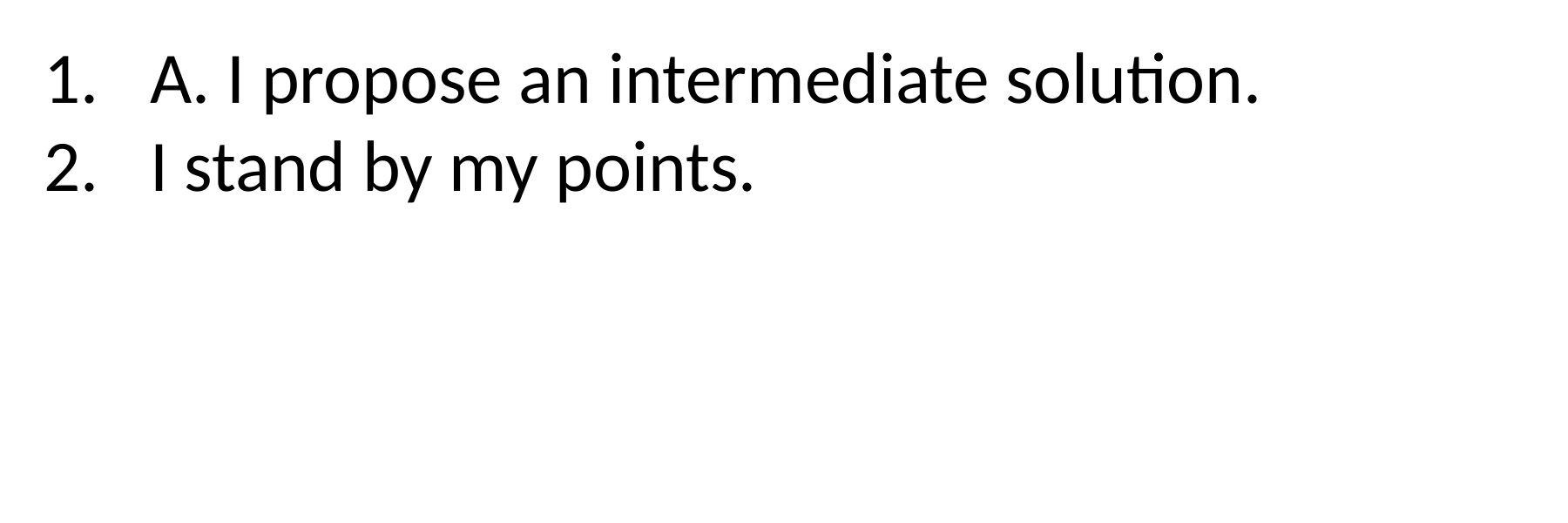

A. I propose an intermediate solution.
I stand by my points.